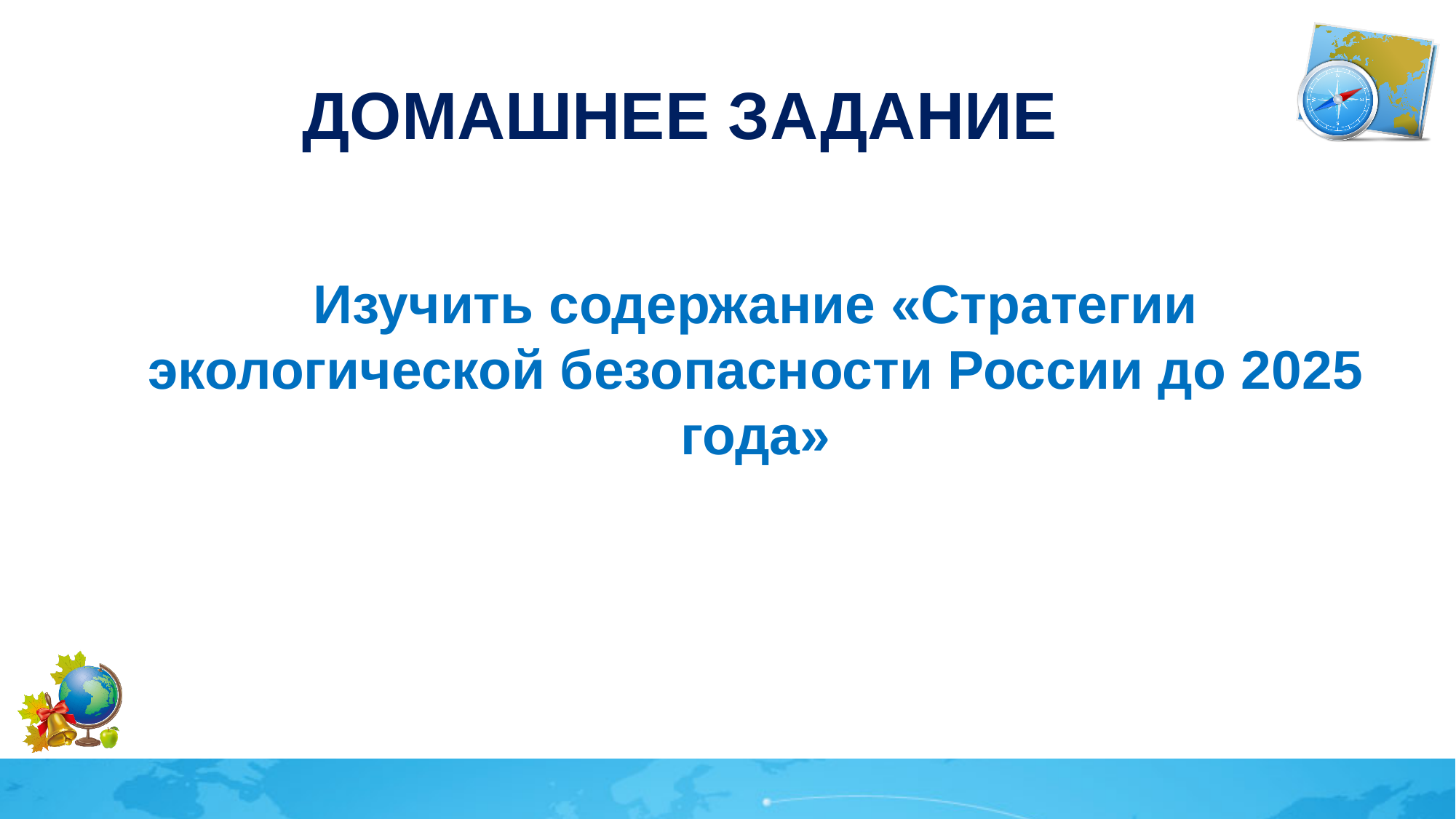

ДОМАШНЕЕ ЗАДАНИЕ
Изучить содержание «Стратегии экологической безопасности России до 2025 года»